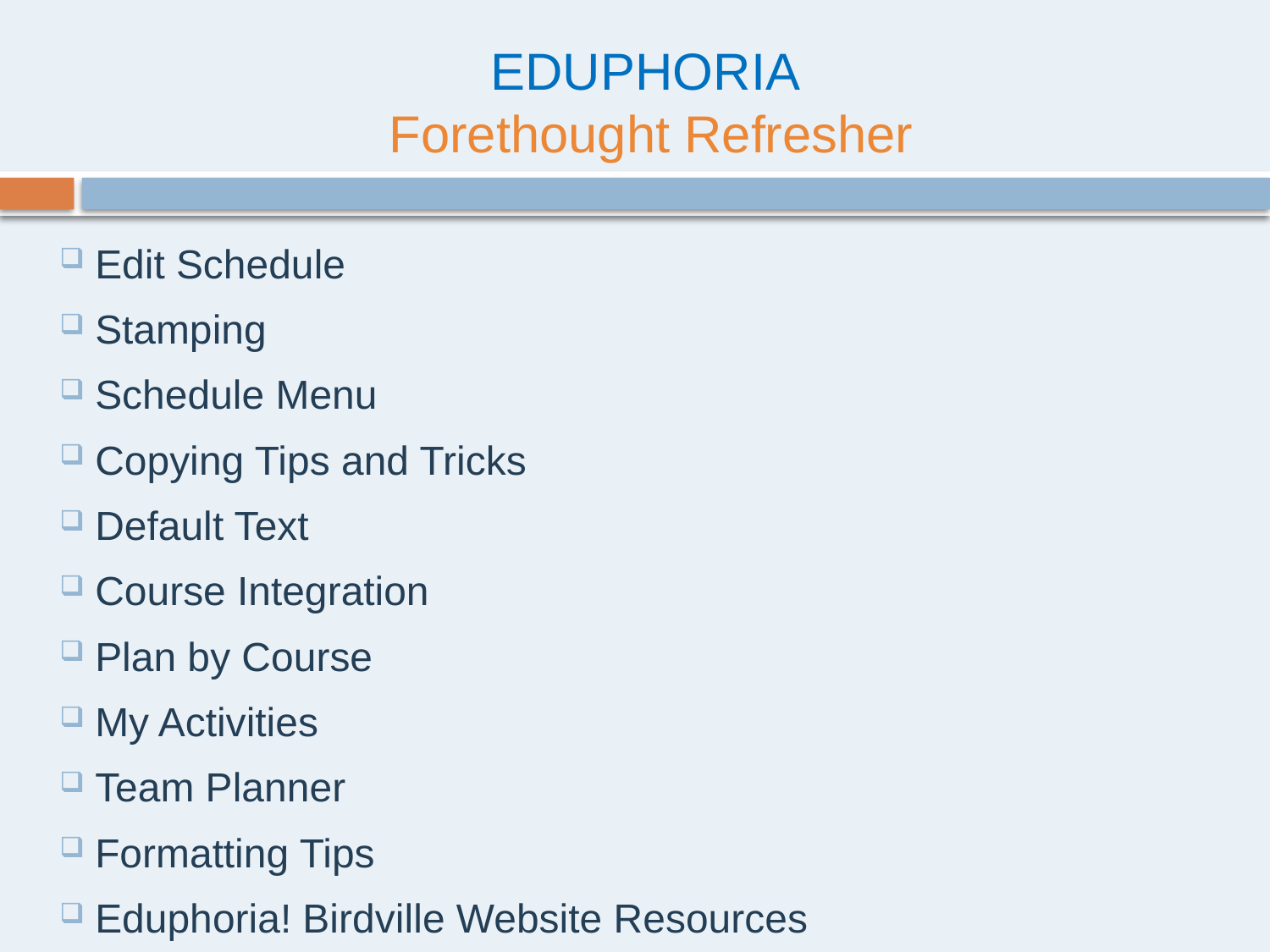

# EDUPHORIA Forethought Refresher
Edit Schedule
Stamping
Schedule Menu
Copying Tips and Tricks
Default Text
Course Integration
Plan by Course
My Activities
Team Planner
Formatting Tips
Eduphoria! Birdville Website Resources